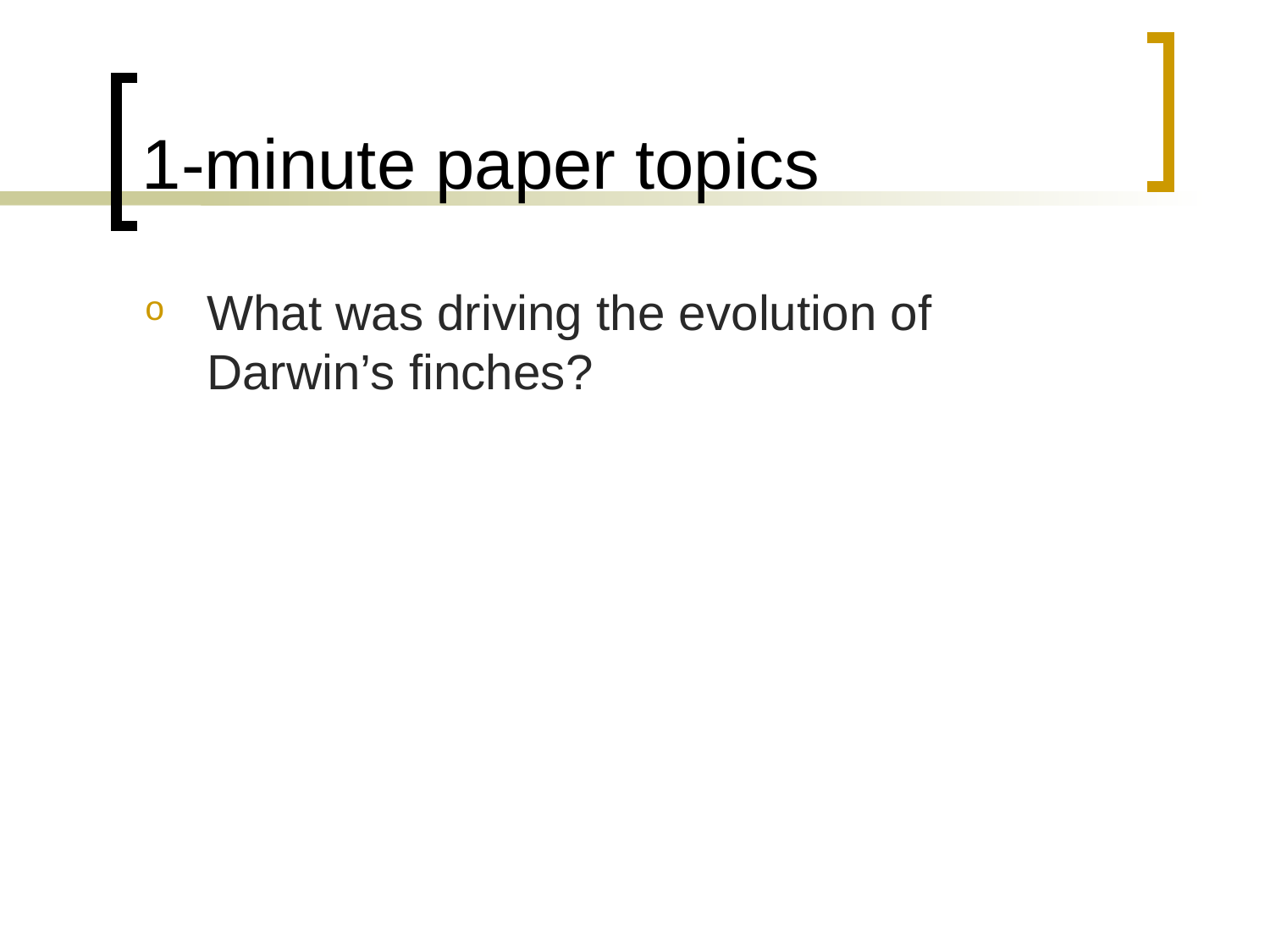

# 1-minute paper topics
What was driving the evolution of Darwin’s finches?